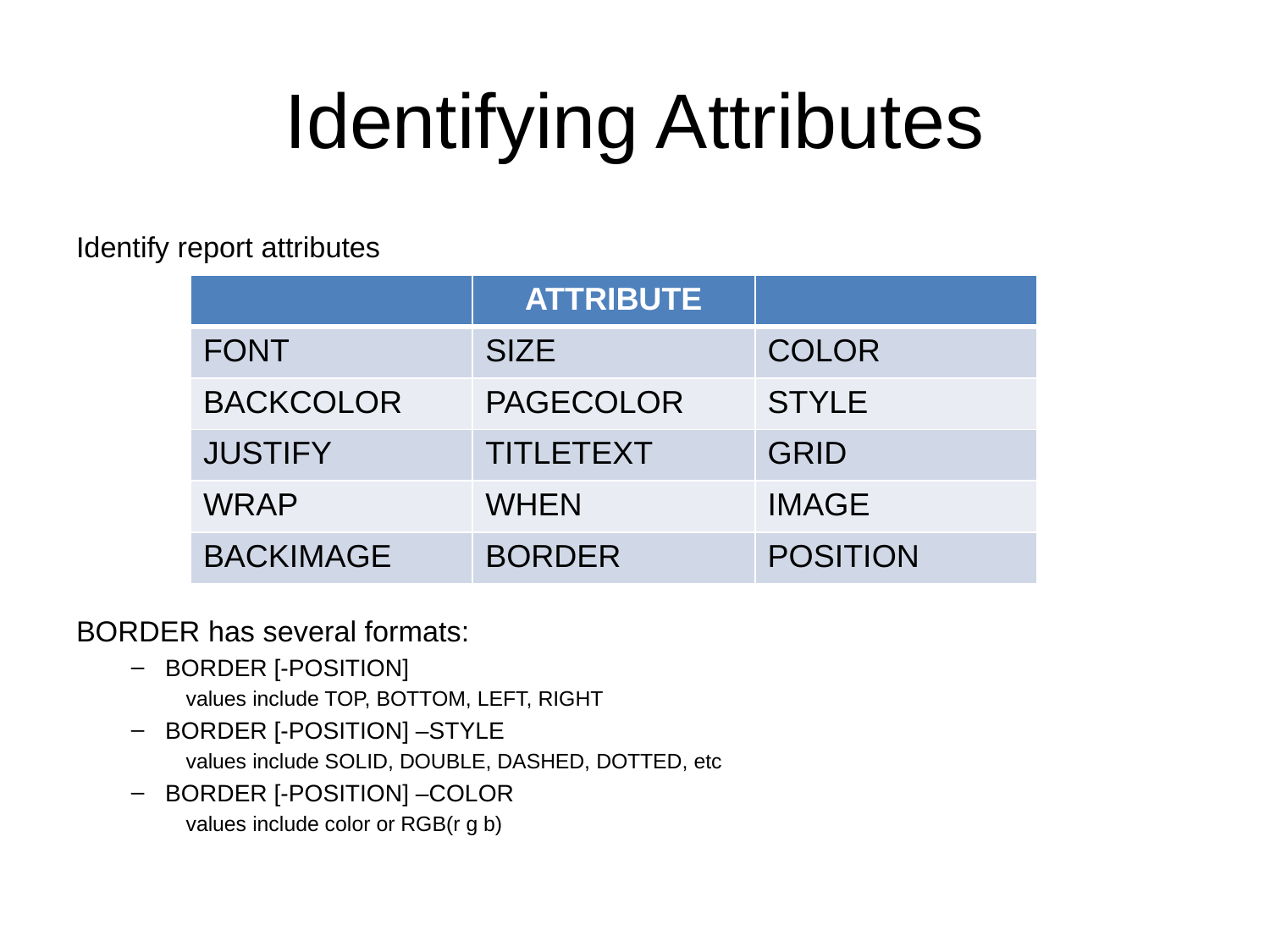

# Identifying Attributes
Identify report attributes

BORDER has several formats:
BORDER [-POSITION]
values include TOP, BOTTOM, LEFT, RIGHT
BORDER [-POSITION] –STYLE
values include SOLID, DOUBLE, DASHED, DOTTED, etc
BORDER [-POSITION] –COLOR
values include color or RGB(r g b)

|  | ATTRIBUTE |  |
| --- | --- | --- |
| FONT | SIZE | COLOR |
| BACKCOLOR | PAGECOLOR | STYLE |
| JUSTIFY | TITLETEXT | GRID |
| WRAP | WHEN | IMAGE |
| BACKIMAGE | BORDER | POSITION |